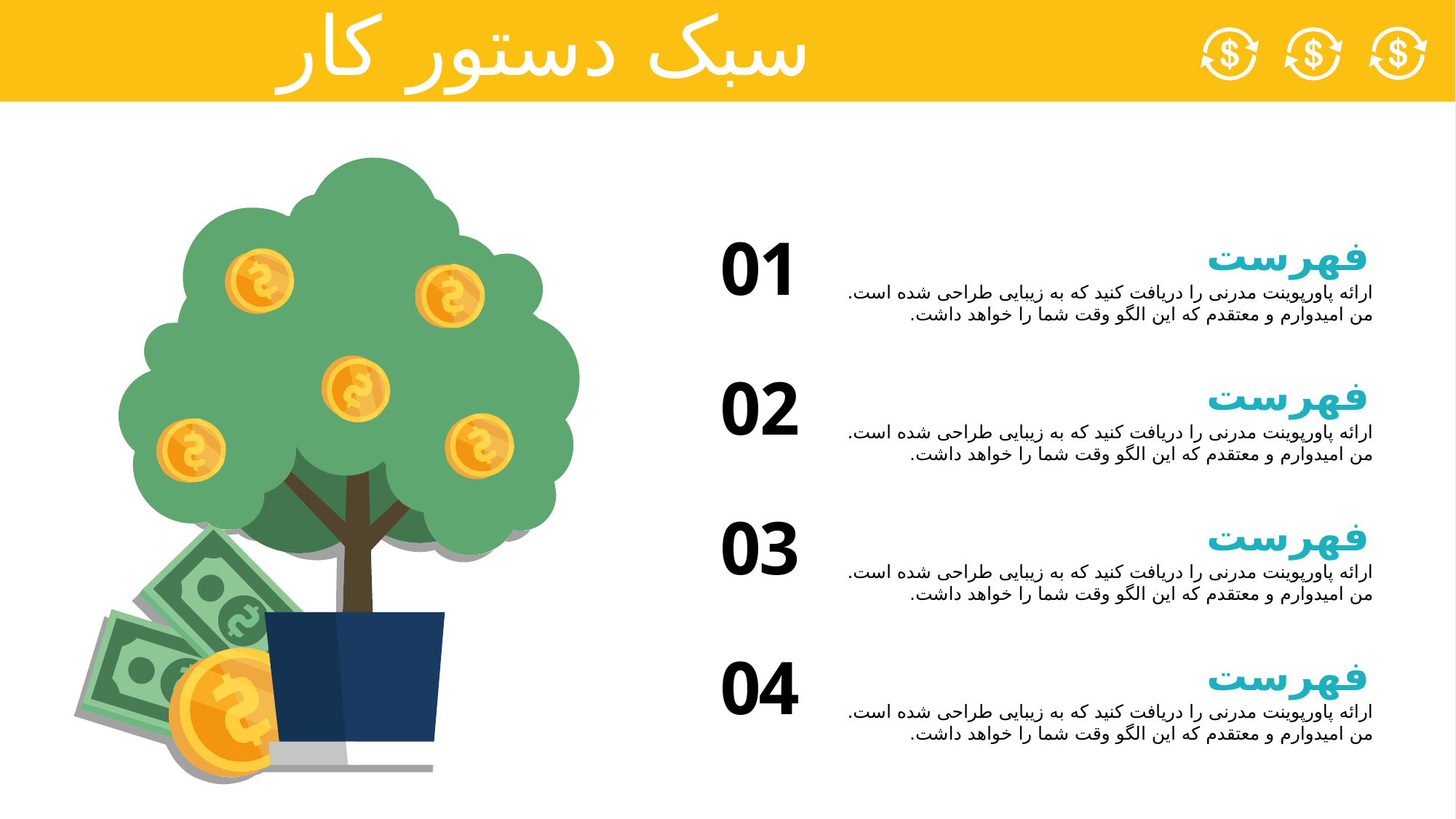

سبک دستور کار

01
فهرست
ارائه پاورپوینت مدرنی را دریافت کنید که به زیبایی طراحی شده است. من امیدوارم و معتقدم که این الگو وقت شما را خواهد داشت.
02
فهرست
ارائه پاورپوینت مدرنی را دریافت کنید که به زیبایی طراحی شده است. من امیدوارم و معتقدم که این الگو وقت شما را خواهد داشت.
03
فهرست
ارائه پاورپوینت مدرنی را دریافت کنید که به زیبایی طراحی شده است. من امیدوارم و معتقدم که این الگو وقت شما را خواهد داشت.
04
فهرست
ارائه پاورپوینت مدرنی را دریافت کنید که به زیبایی طراحی شده است. من امیدوارم و معتقدم که این الگو وقت شما را خواهد داشت.